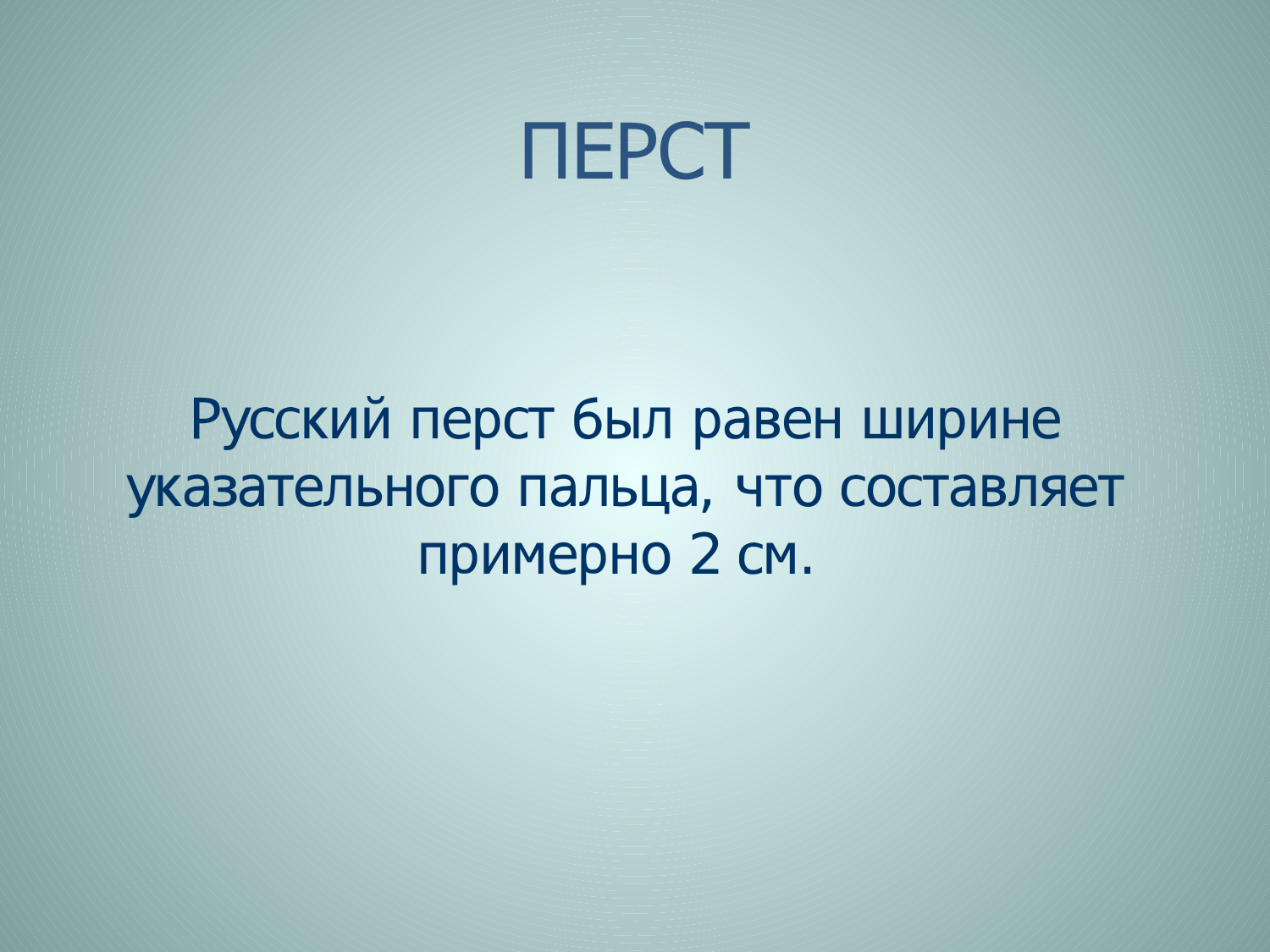

# ПЕРСТ
Русский перст был равен ширине указательного пальца, что составляет примерно 2 см.